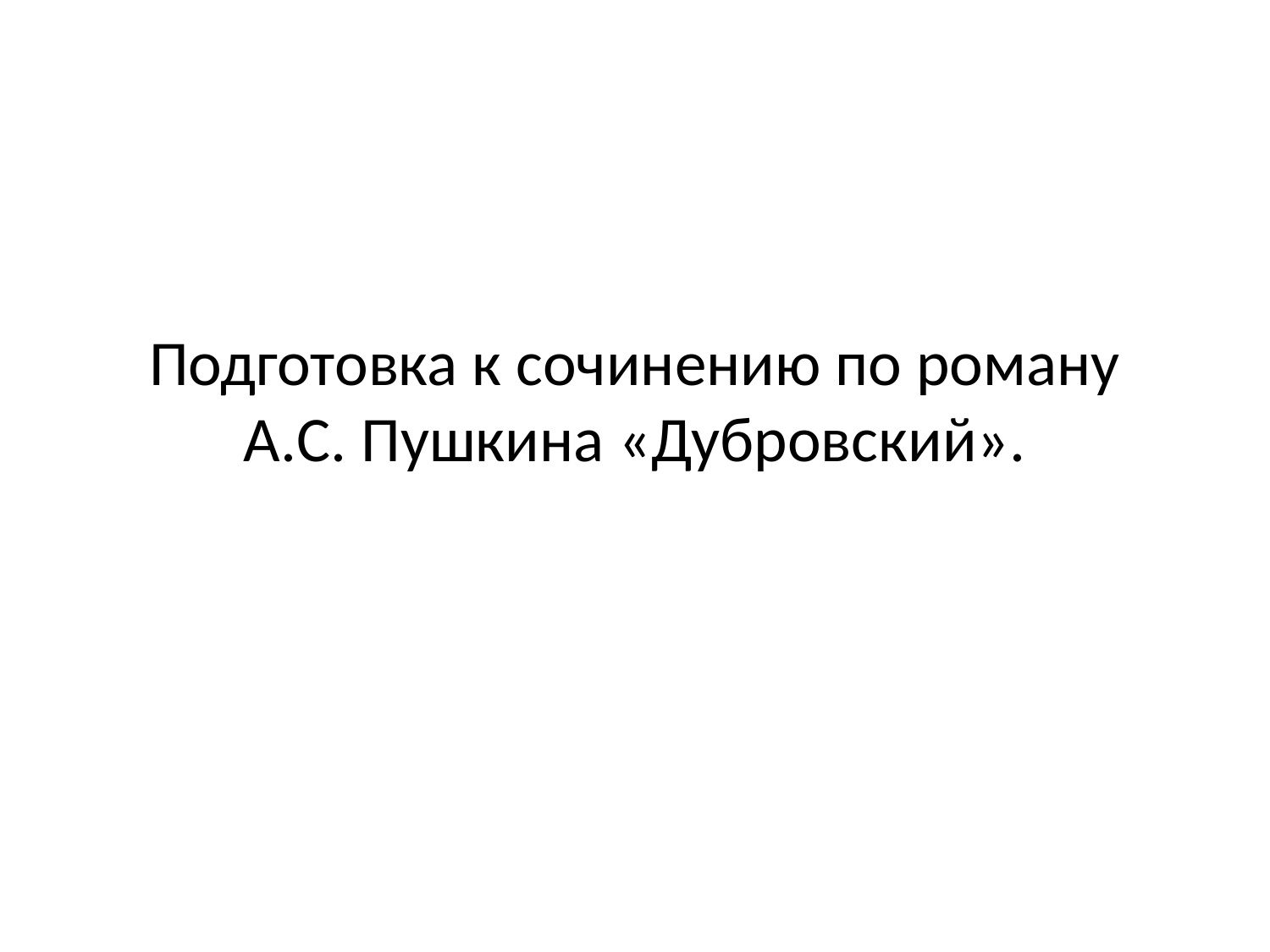

# Подготовка к сочинению по роману А.С. Пушкина «Дубровский».